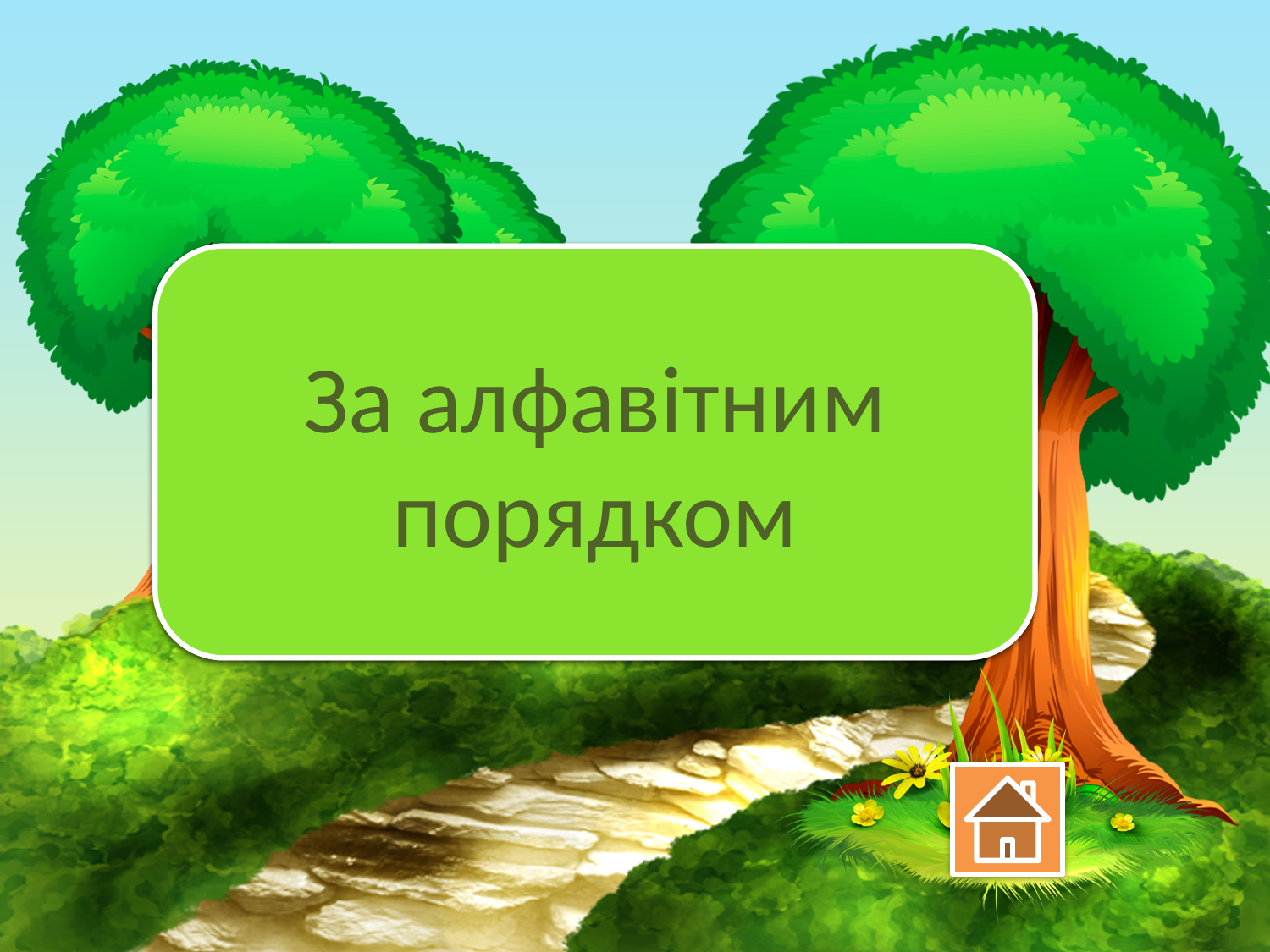

За яким порядком розміщені слова у словнику?
За алфавітним порядком